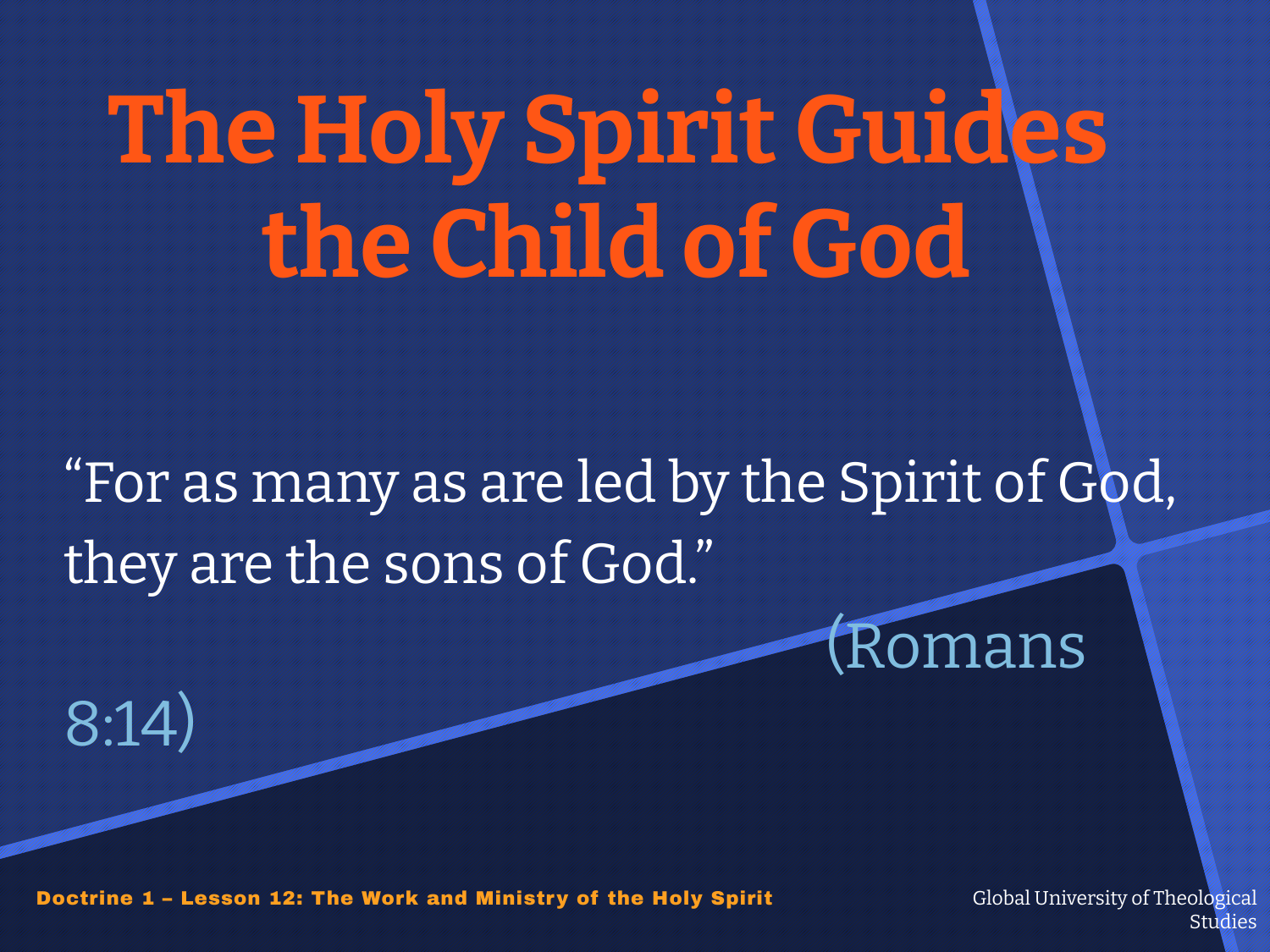

The Holy Spirit Guides
the Child of God
“For as many as are led by the Spirit of God, they are the sons of God.”										(Romans 8:14)

Doctrine 1 – Lesson 12: The Work and Ministry of the Holy Spirit		      Global University of Theological Studies